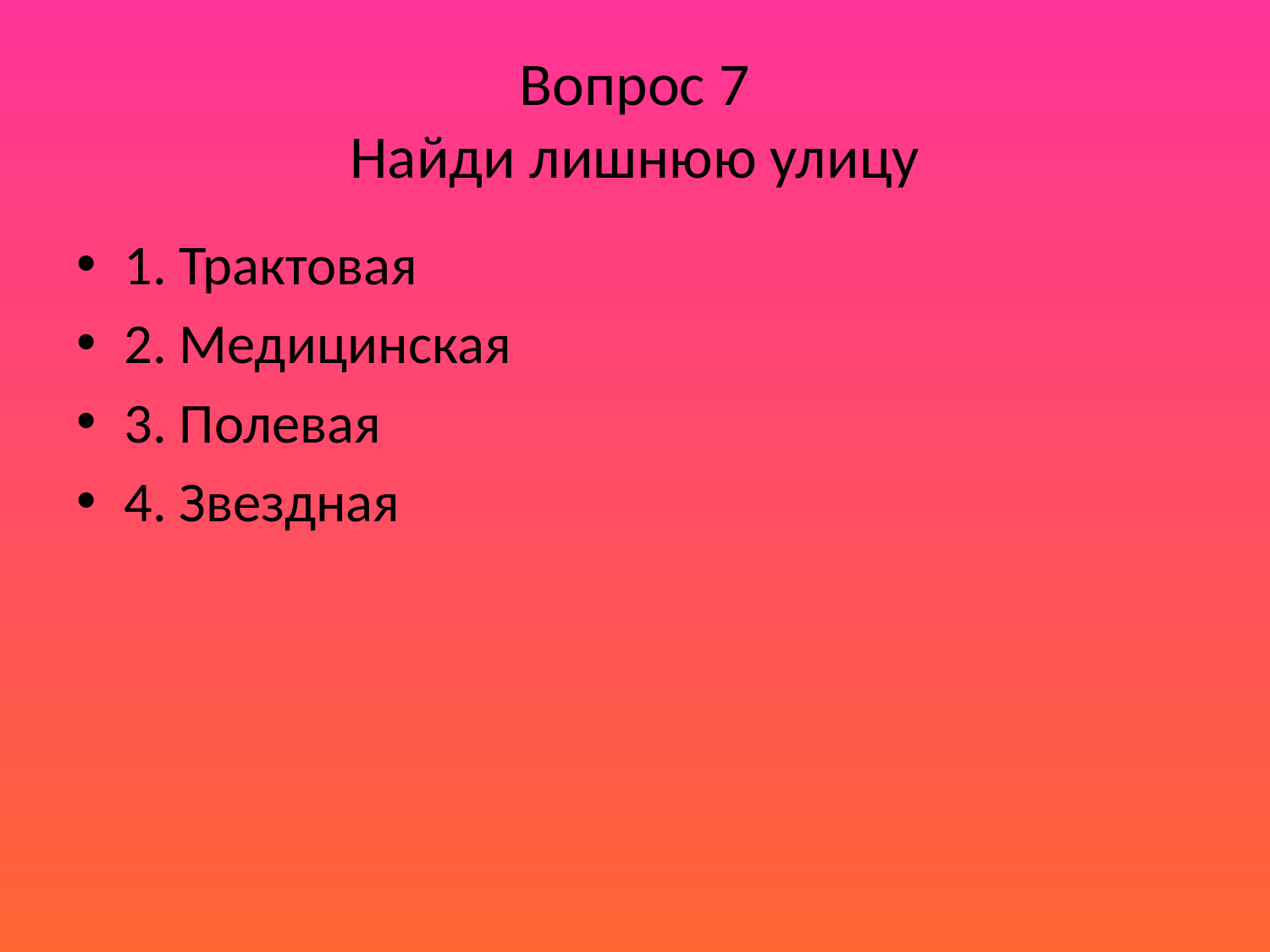

# Вопрос 7 Найди лишнюю улицу
1. Трактовая
2. Медицинская
3. Полевая
4. Звездная